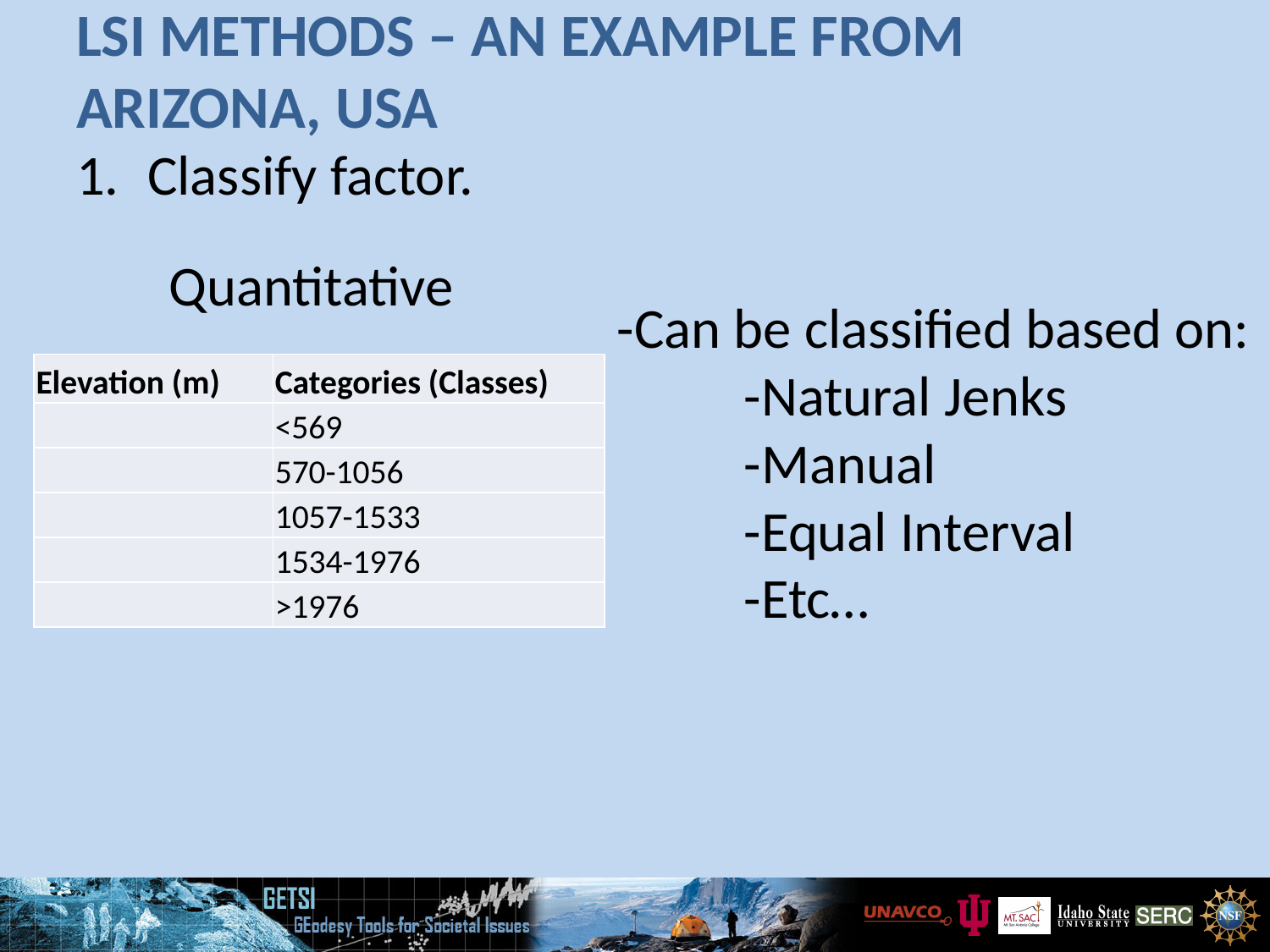

# LSI Methods – an example from Arizona, USA
Classify factor.
Quantitative
-Can be classified based on:
	-Natural Jenks
	-Manual
	-Equal Interval
	-Etc…
| Elevation (m) | Categories (Classes) |
| --- | --- |
|  | <569 |
|  | 570-1056 |
|  | 1057-1533 |
|  | 1534-1976 |
|  | >1976 |